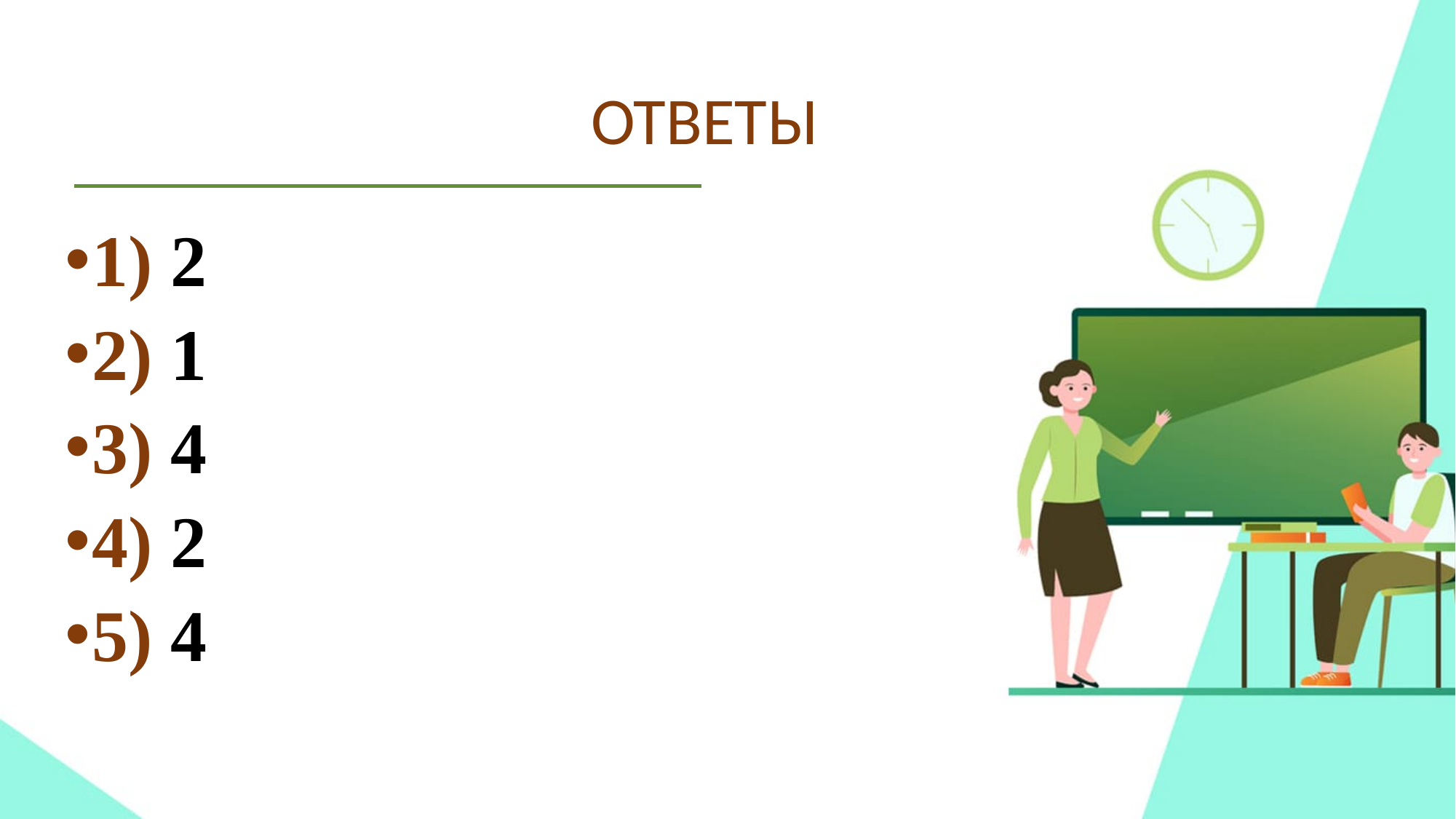

# ОТВЕТЫ
1) 2
2) 1
3) 4
4) 2
5) 4